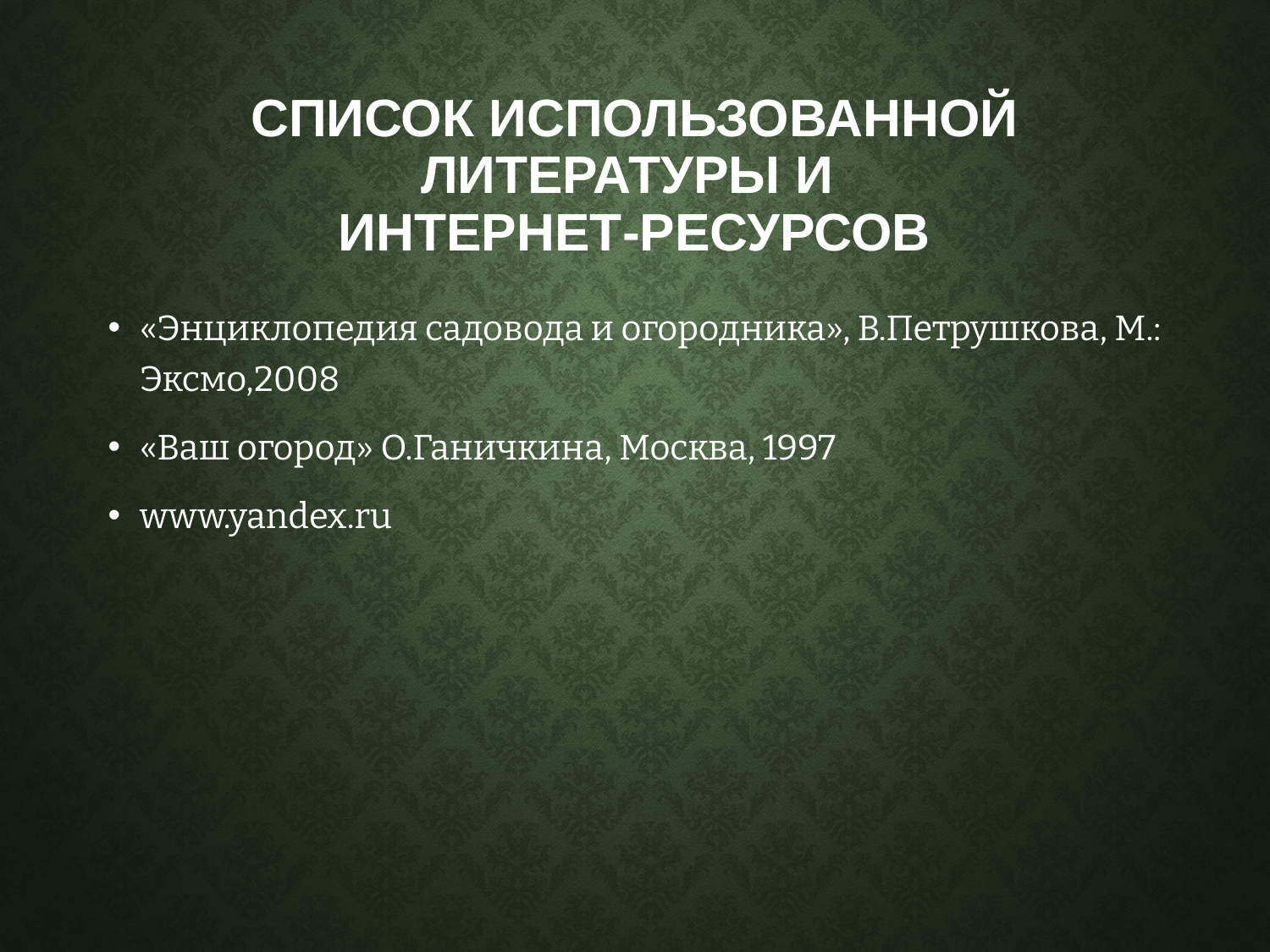

# Список использованной литературы и интернет-ресурсов
«Энциклопедия садовода и огородника», В.Петрушкова, М.: Эксмо,2008
«Ваш огород» О.Ганичкина, Москва, 1997
www.yandex.ru